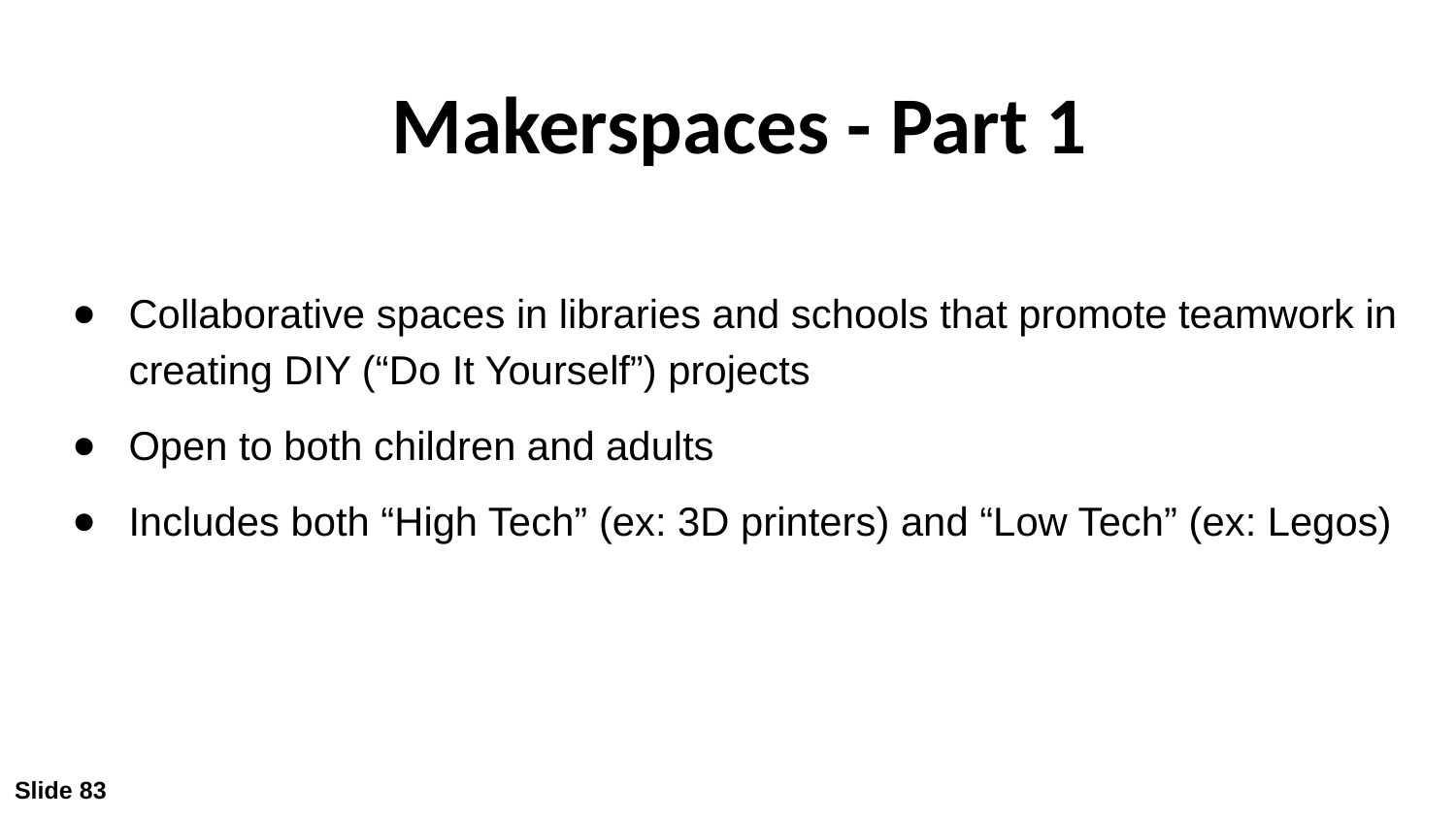

# Makerspaces - Part 1
Collaborative spaces in libraries and schools that promote teamwork in creating DIY (“Do It Yourself”) projects
Open to both children and adults
Includes both “High Tech” (ex: 3D printers) and “Low Tech” (ex: Legos)
Slide 83